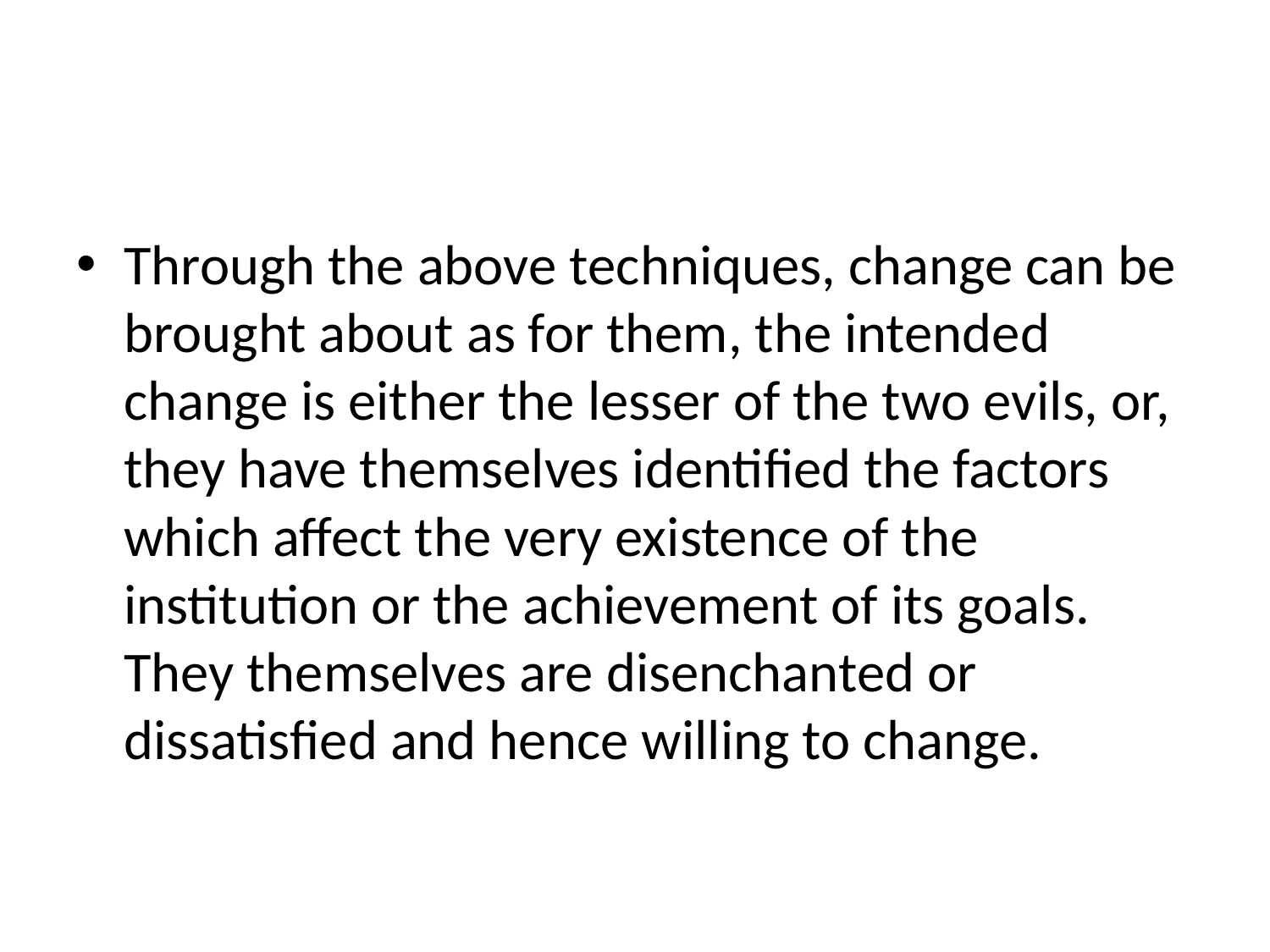

#
Through the above techniques, change can be brought about as for them, the intended change is either the lesser of the two evils, or, they have themselves identified the factors which affect the very existence of the institution or the achievement of its goals. They themselves are disenchanted or dissatisfied and hence willing to change.